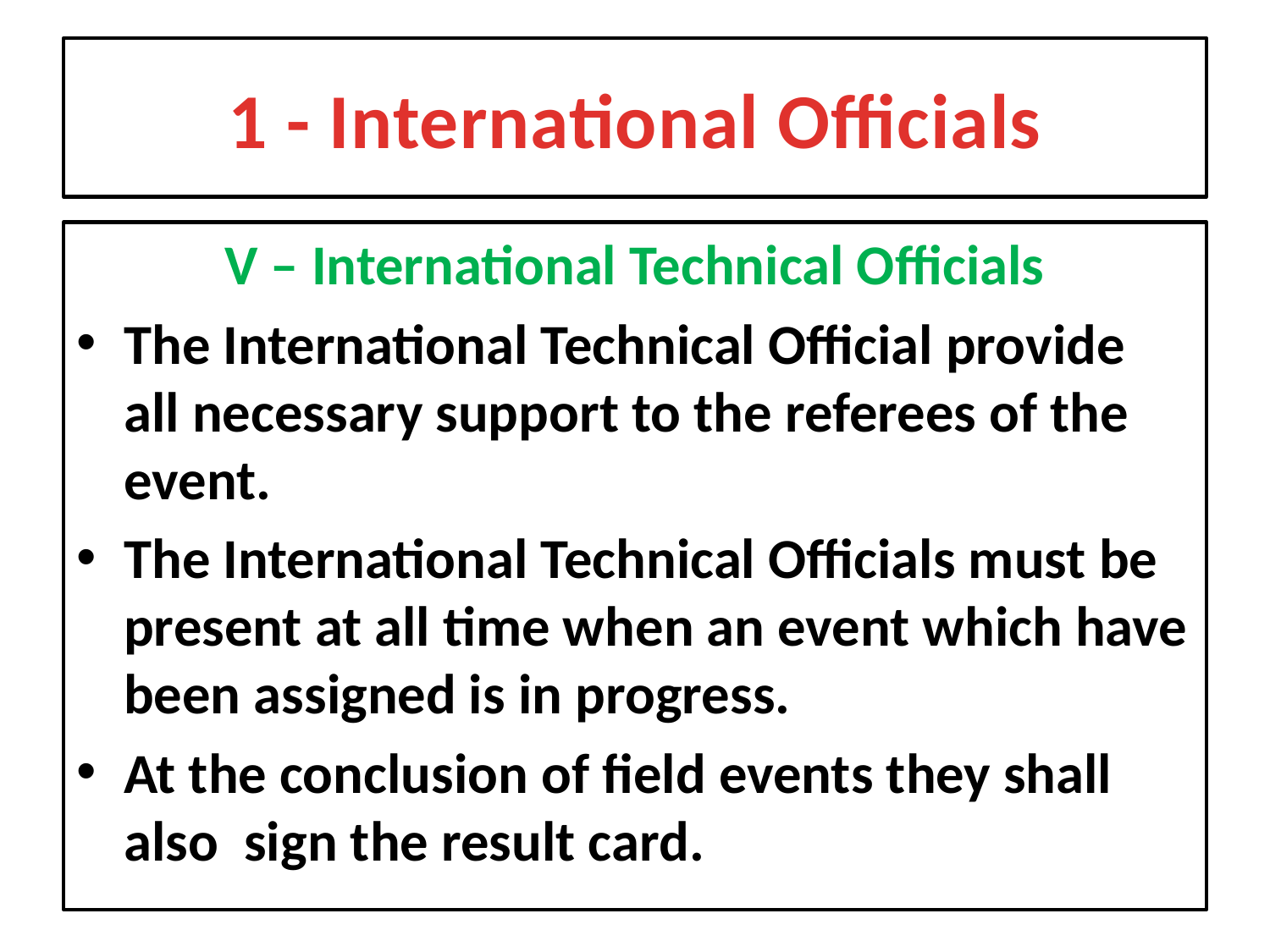

# 1 - International Officials
V – International Technical Officials
The International Technical Official provide all necessary support to the referees of the event.
The International Technical Officials must be present at all time when an event which have been assigned is in progress.
At the conclusion of field events they shall also  sign the result card.